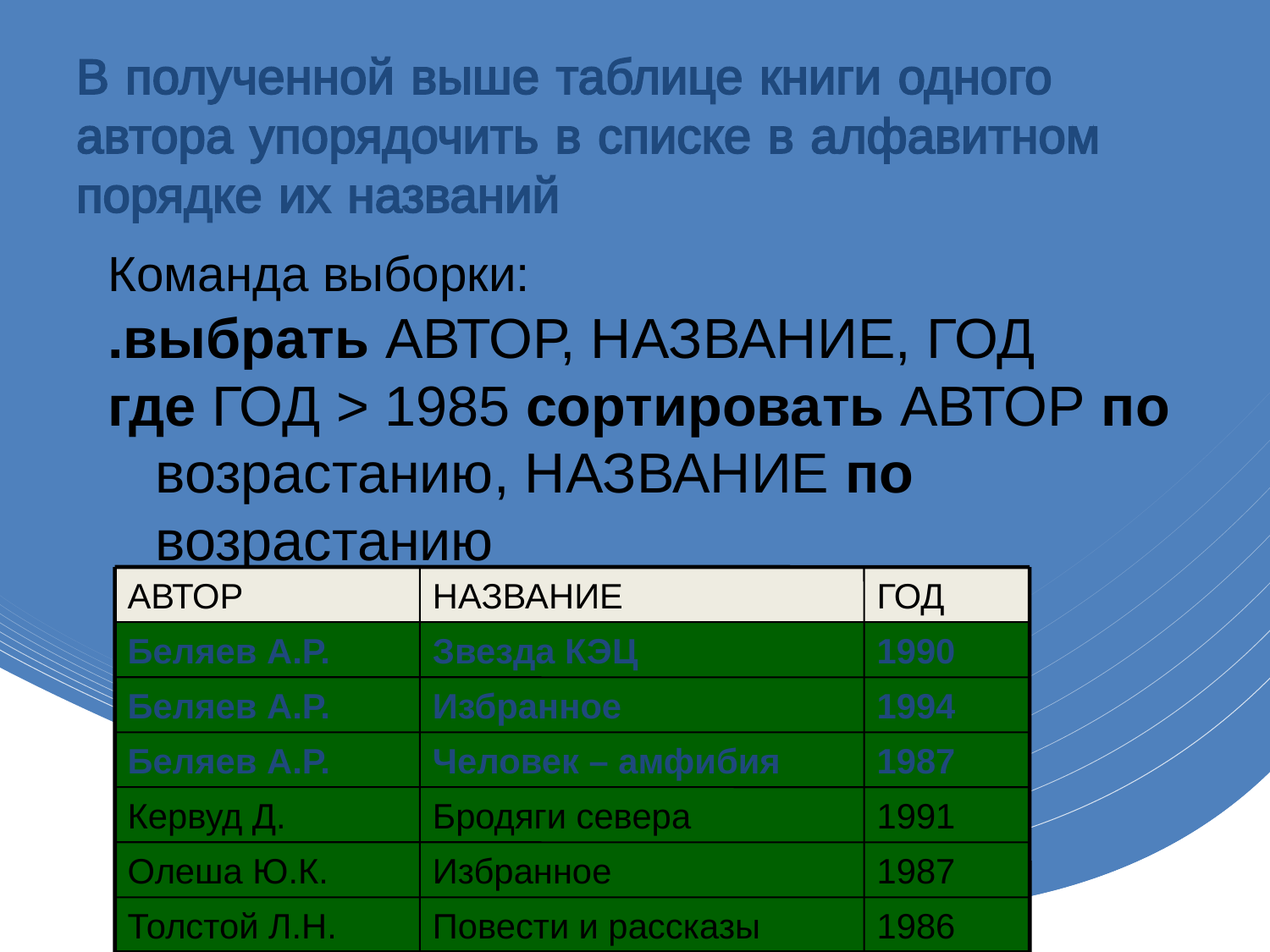

# В полученной выше таблице книги одного автора упорядочить в списке в алфавитном порядке их названий
Команда выборки:
.выбрать АВТОР, НАЗВАНИЕ, ГОД
где ГОД > 1985 сортировать АВТОР по возрастанию, НАЗВАНИЕ по возрастанию

АВТОР

НАЗВАНИЕ

ГОД

Беляев А.Р.

Звезда КЭЦ
1990
Беляев А.Р.

Избранное
1994
Беляев А.Р.

Человек – амфибия
1987
Кервуд Д.

Бродяги севера
1991
Олеша Ю.К.

Избранное
1987
Толстой Л.Н.

Повести и рассказы
1986